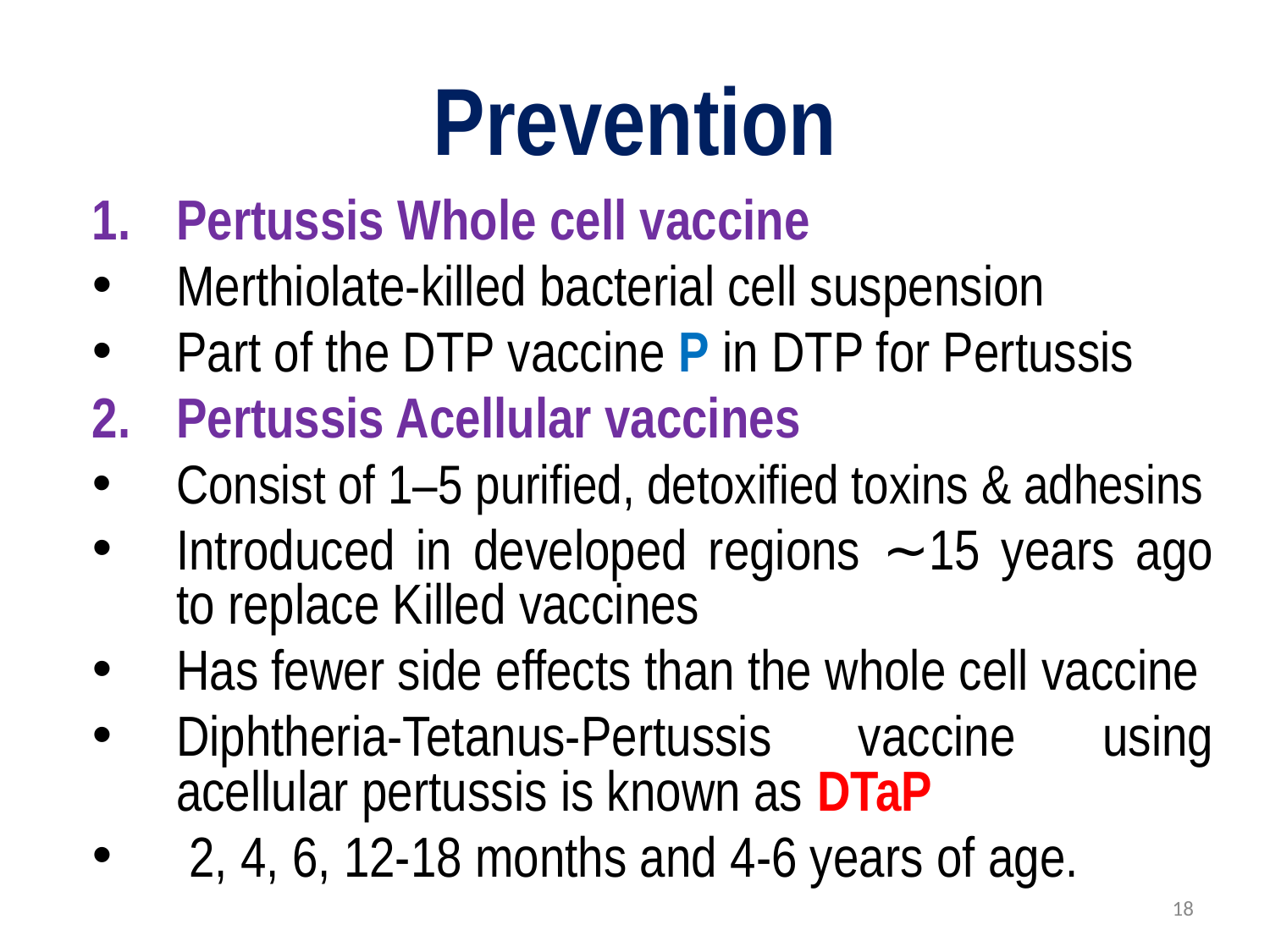

# Prevention
Pertussis Whole cell vaccine
Merthiolate-killed bacterial cell suspension
Part of the DTP vaccine P in DTP for Pertussis
Pertussis Acellular vaccines
Consist of 1–5 purified, detoxified toxins & adhesins
Introduced in developed regions ∼15 years ago to replace Killed vaccines
Has fewer side effects than the whole cell vaccine
Diphtheria-Tetanus-Pertussis vaccine using acellular pertussis is known as DTaP
 2, 4, 6, 12-18 months and 4-6 years of age.

18